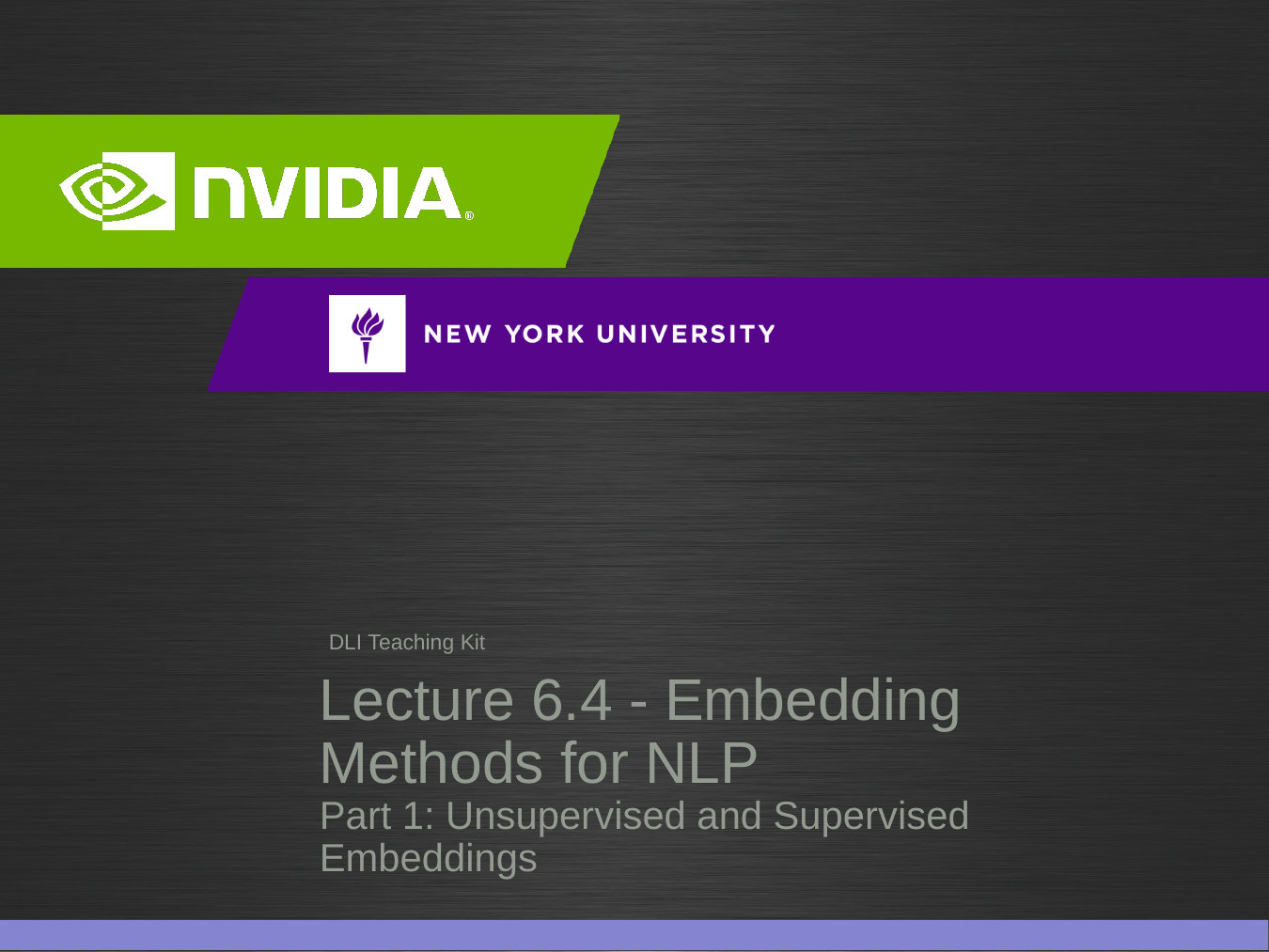

# Lecture 6.4 - Embedding Methods for NLP Part 1: Unsupervised and Supervised Embeddings